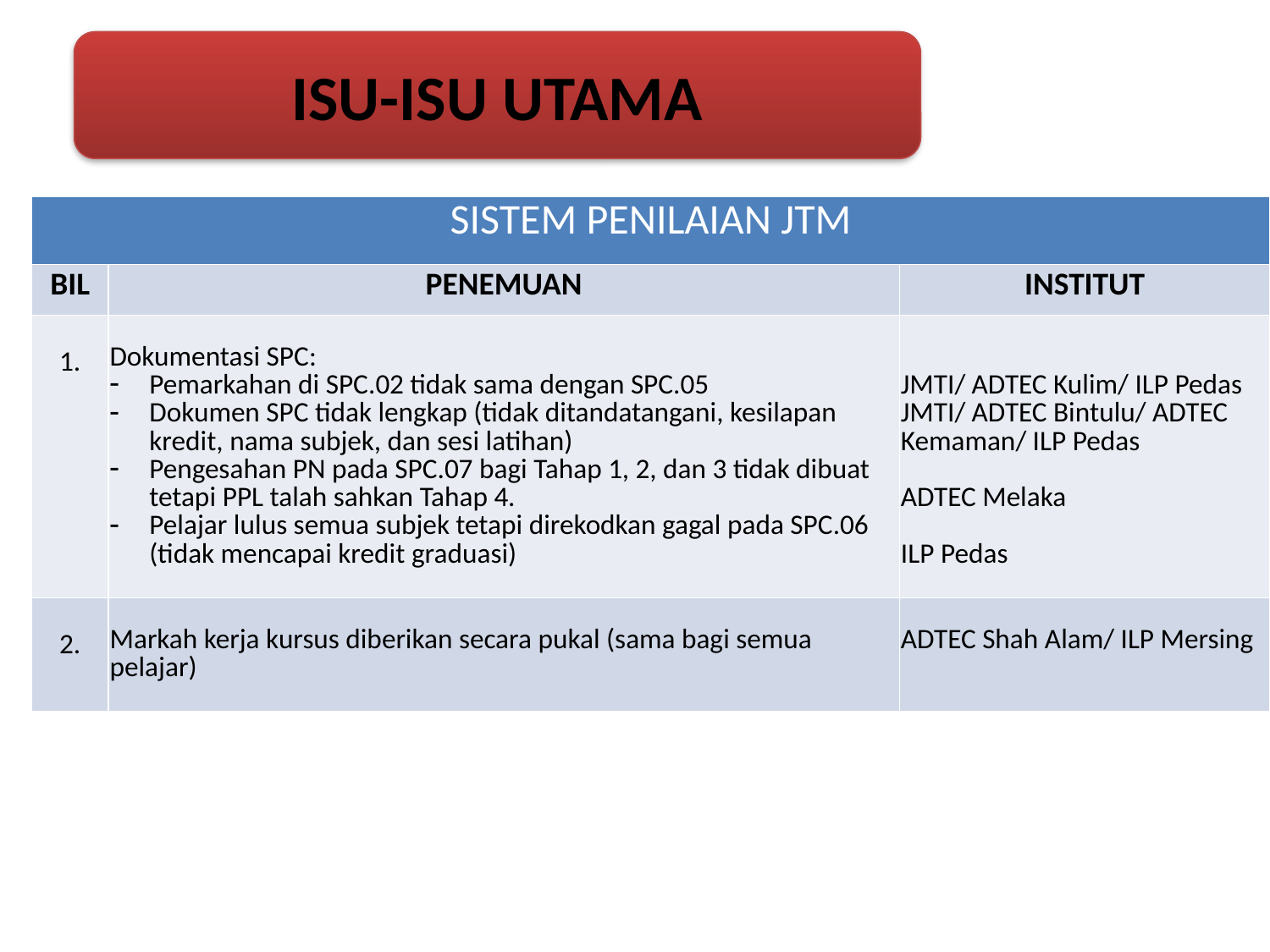

ISU-ISU UTAMA
#
| SISTEM PENILAIAN JTM |  |  |
| --- | --- | --- |
| BIL | PENEMUAN | INSTITUT |
| 1. | Dokumentasi SPC: Pemarkahan di SPC.02 tidak sama dengan SPC.05 Dokumen SPC tidak lengkap (tidak ditandatangani, kesilapan kredit, nama subjek, dan sesi latihan) Pengesahan PN pada SPC.07 bagi Tahap 1, 2, dan 3 tidak dibuat tetapi PPL talah sahkan Tahap 4. Pelajar lulus semua subjek tetapi direkodkan gagal pada SPC.06 (tidak mencapai kredit graduasi) | JMTI/ ADTEC Kulim/ ILP Pedas JMTI/ ADTEC Bintulu/ ADTEC Kemaman/ ILP Pedas ADTEC Melaka ILP Pedas |
| 2. | Markah kerja kursus diberikan secara pukal (sama bagi semua pelajar) | ADTEC Shah Alam/ ILP Mersing |